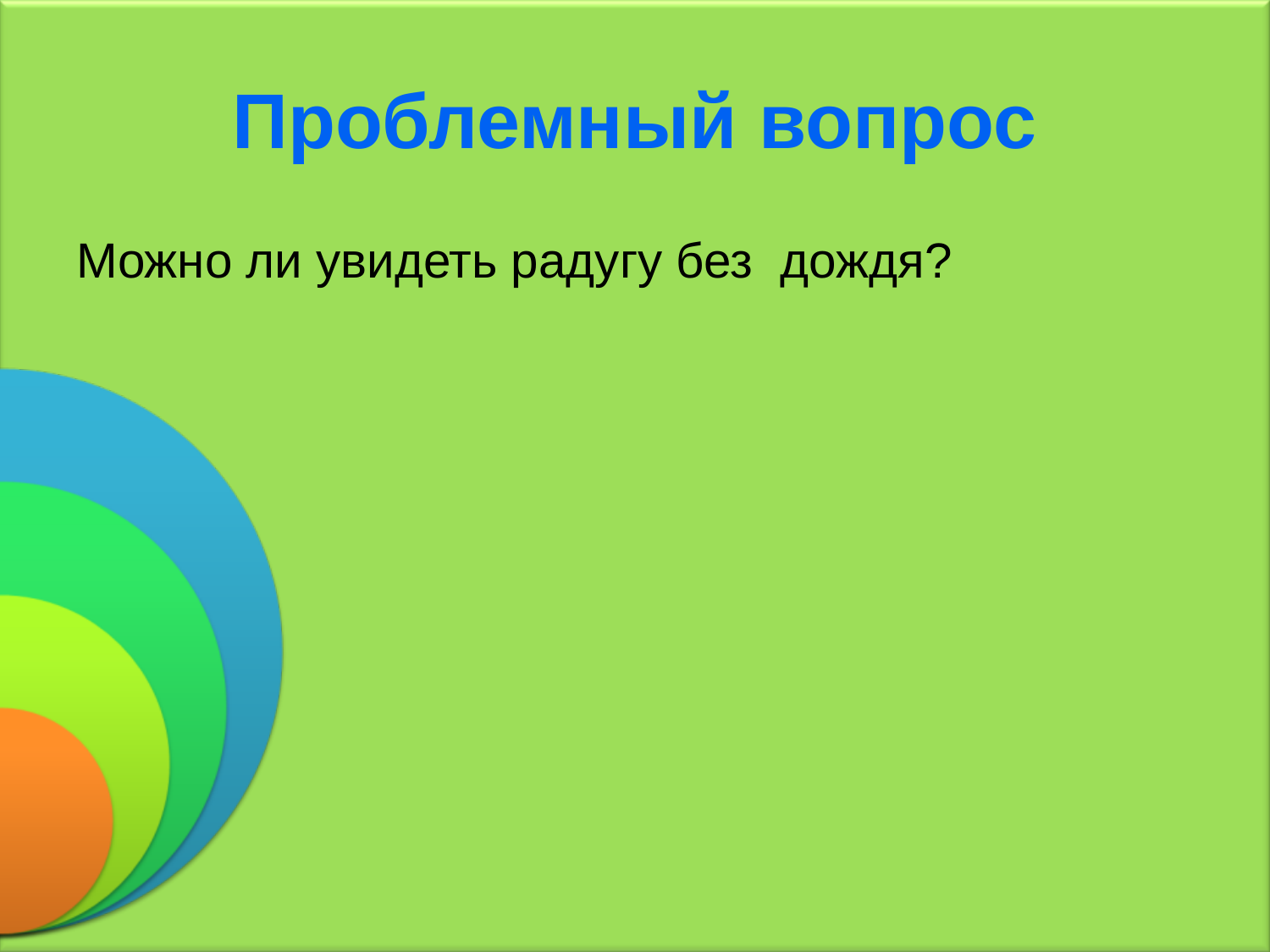

# Проблемный вопрос
Можно ли увидеть радугу без  дождя?